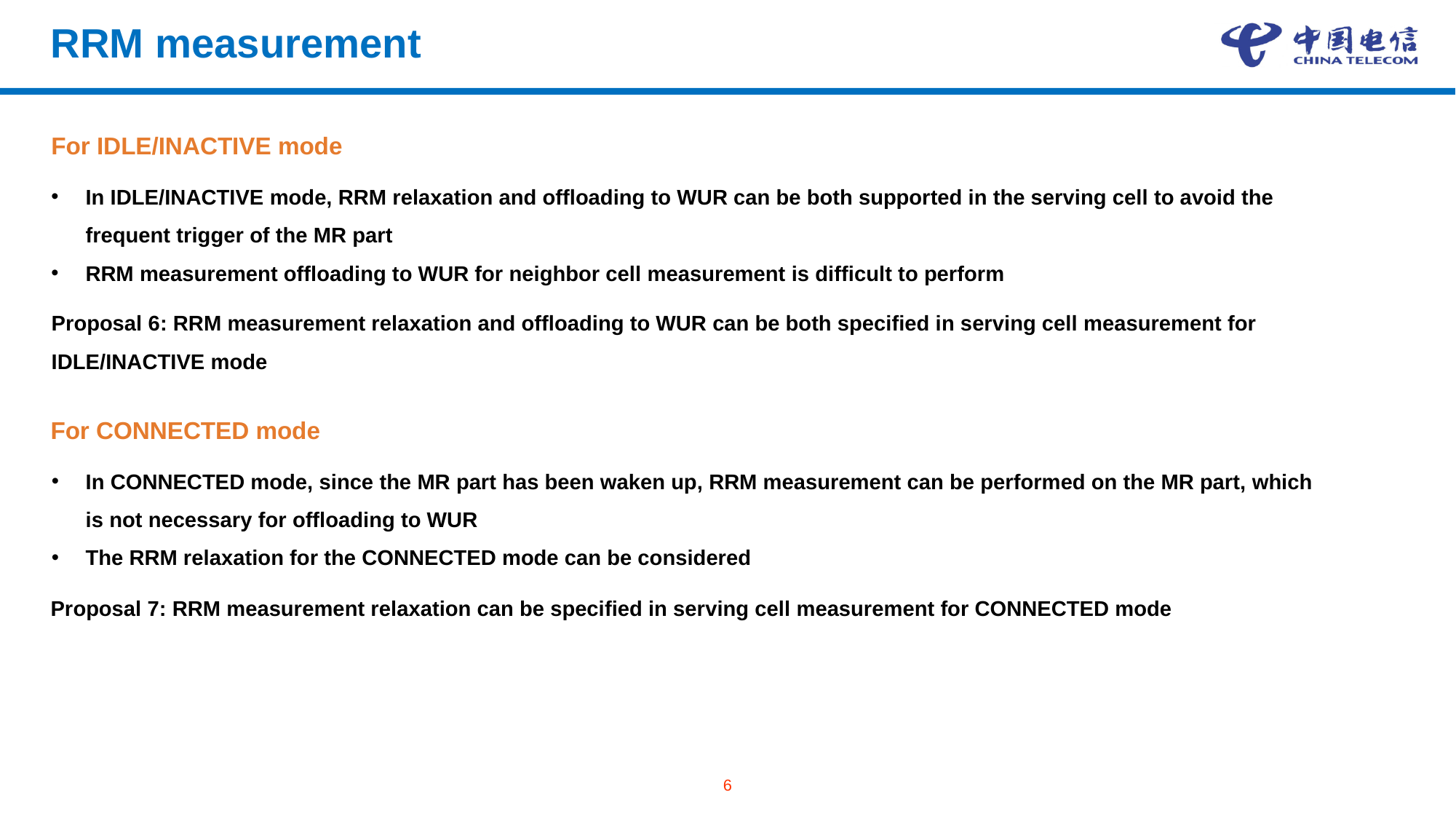

# RRM measurement
For IDLE/INACTIVE mode
In IDLE/INACTIVE mode, RRM relaxation and offloading to WUR can be both supported in the serving cell to avoid the frequent trigger of the MR part
RRM measurement offloading to WUR for neighbor cell measurement is difficult to perform
Proposal 6: RRM measurement relaxation and offloading to WUR can be both specified in serving cell measurement for IDLE/INACTIVE mode
For CONNECTED mode
In CONNECTED mode, since the MR part has been waken up, RRM measurement can be performed on the MR part, which is not necessary for offloading to WUR
The RRM relaxation for the CONNECTED mode can be considered
Proposal 7: RRM measurement relaxation can be specified in serving cell measurement for CONNECTED mode
6